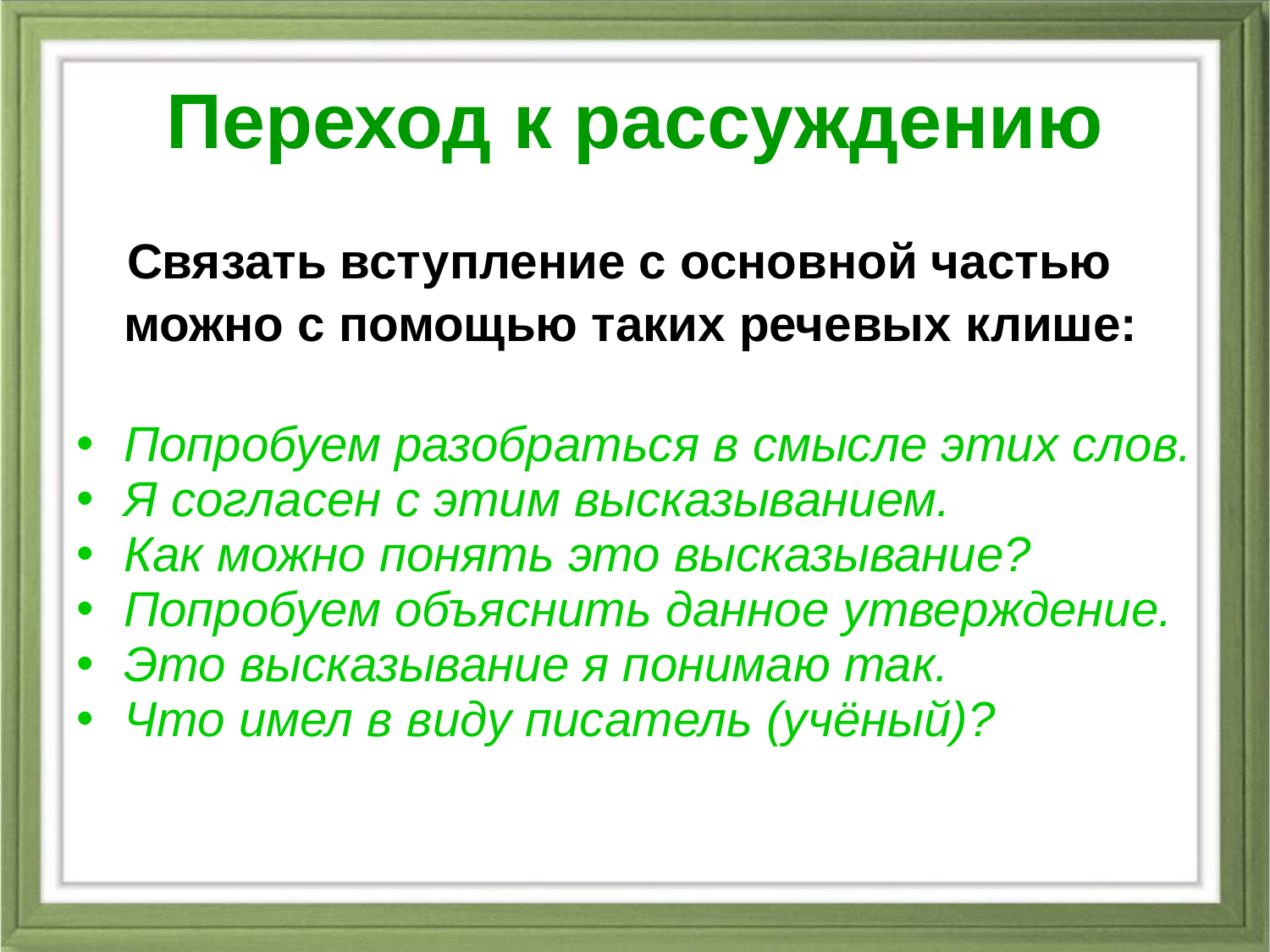

# Переход к рассуждению
    Связать вступление с основной частью можно с помощью таких речевых клише:

Попробуем разобраться в смысле этих слов.
Я согласен с этим высказыванием.
Как можно понять это высказывание?
Попробуем объяснить данное утверждение.
Это высказывание я понимаю так.
Что имел в виду писатель (учёный)?